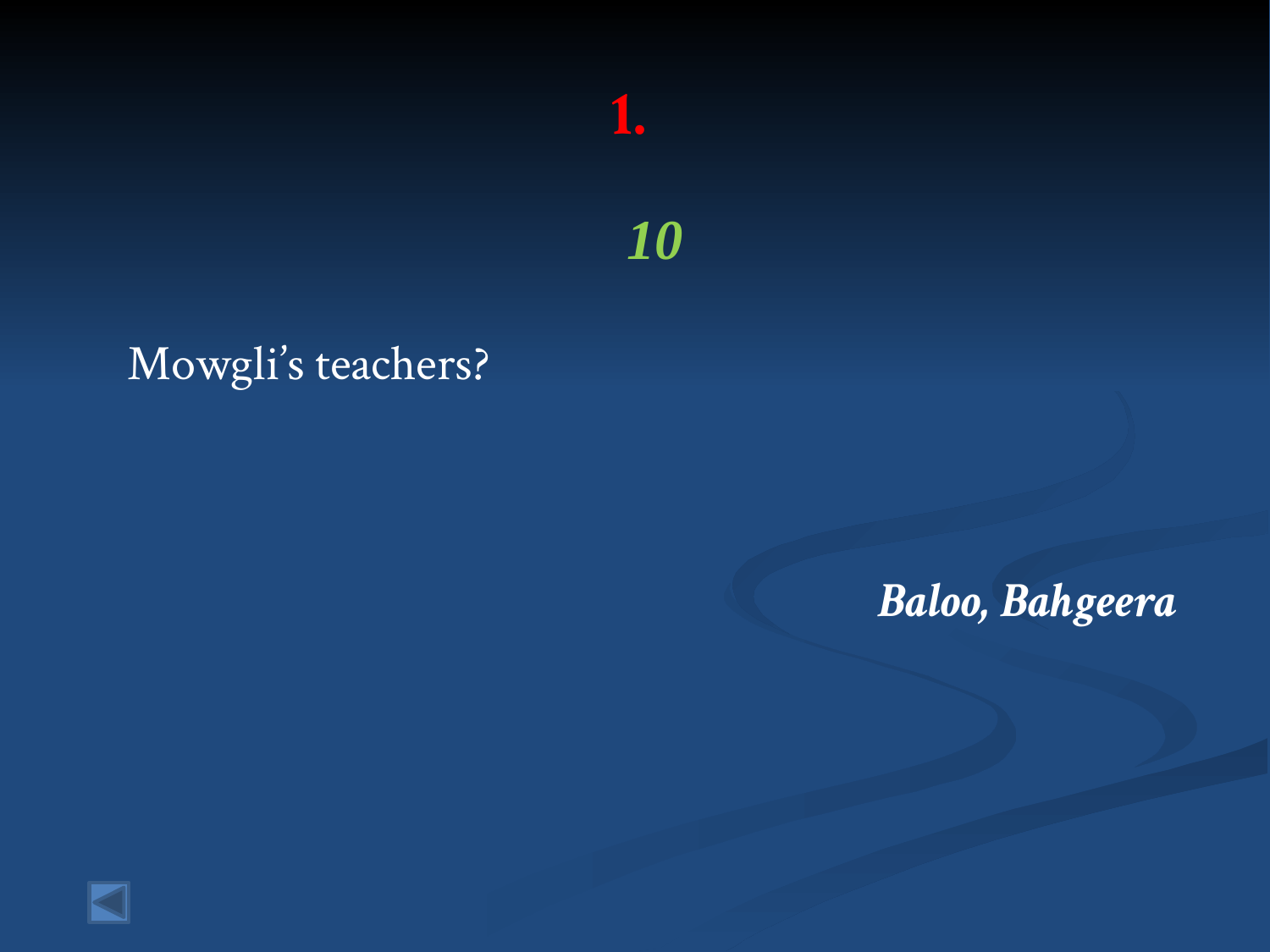

# 1.
10

Mowgli’s teachers?

Baloo, Bahgeera